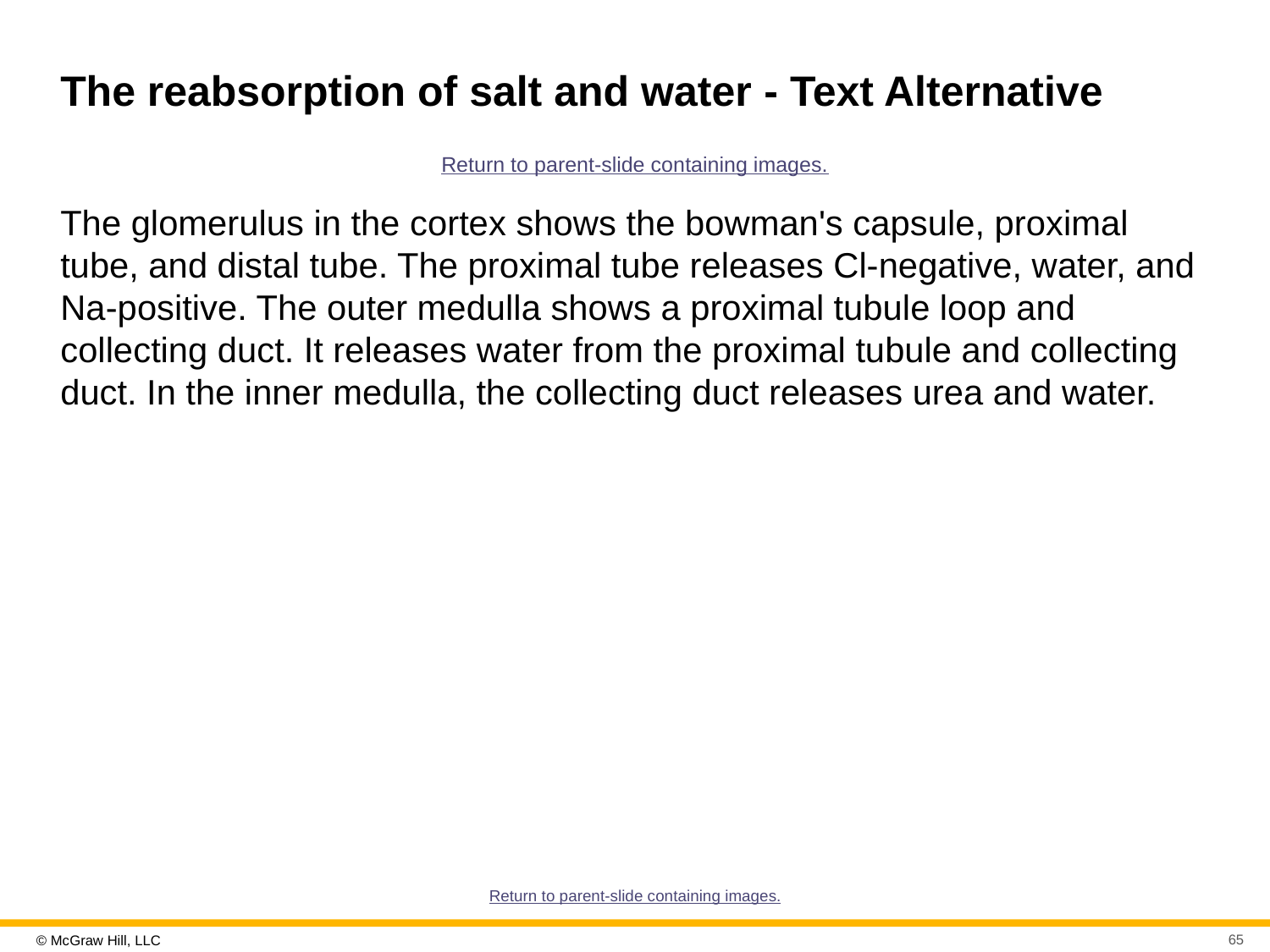

# The reabsorption of salt and water - Text Alternative
Return to parent-slide containing images.
The glomerulus in the cortex shows the bowman's capsule, proximal tube, and distal tube. The proximal tube releases Cl-negative, water, and Na-positive. The outer medulla shows a proximal tubule loop and collecting duct. It releases water from the proximal tubule and collecting duct. In the inner medulla, the collecting duct releases urea and water.
Return to parent-slide containing images.
65